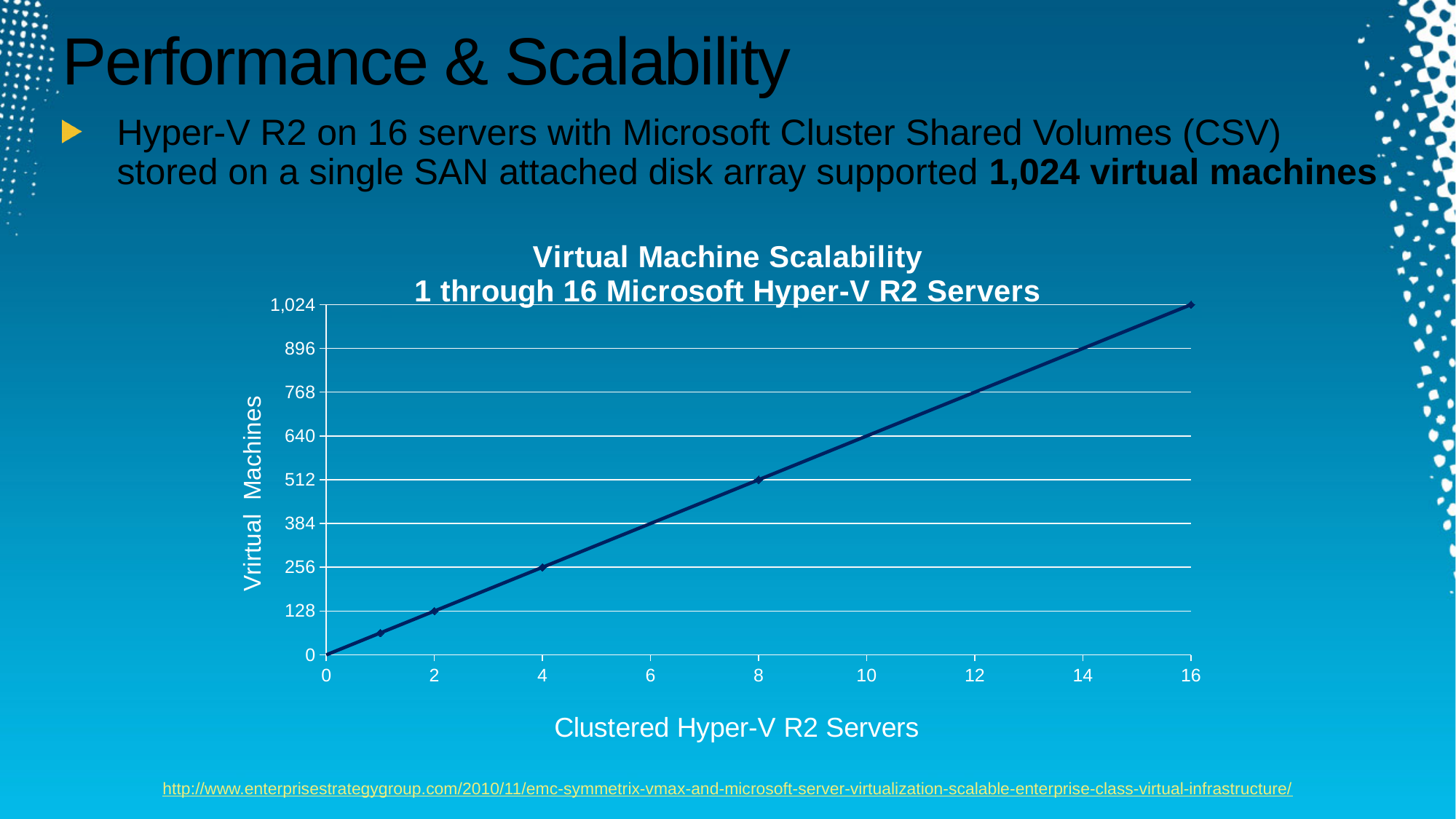

# Performance & Scalability
Hyper-V R2 on 16 servers with Microsoft Cluster Shared Volumes (CSV) stored on a single SAN attached disk array supported 1,024 virtual machines

### Chart: Virtual Machine Scalability
1 through 16 Microsoft Hyper-V R2 Servers

| Category | Virtual Machines |
|---|---|
http://www.enterprisestrategygroup.com/2010/11/emc-symmetrix-vmax-and-microsoft-server-virtualization-scalable-enterprise-class-virtual-infrastructure/